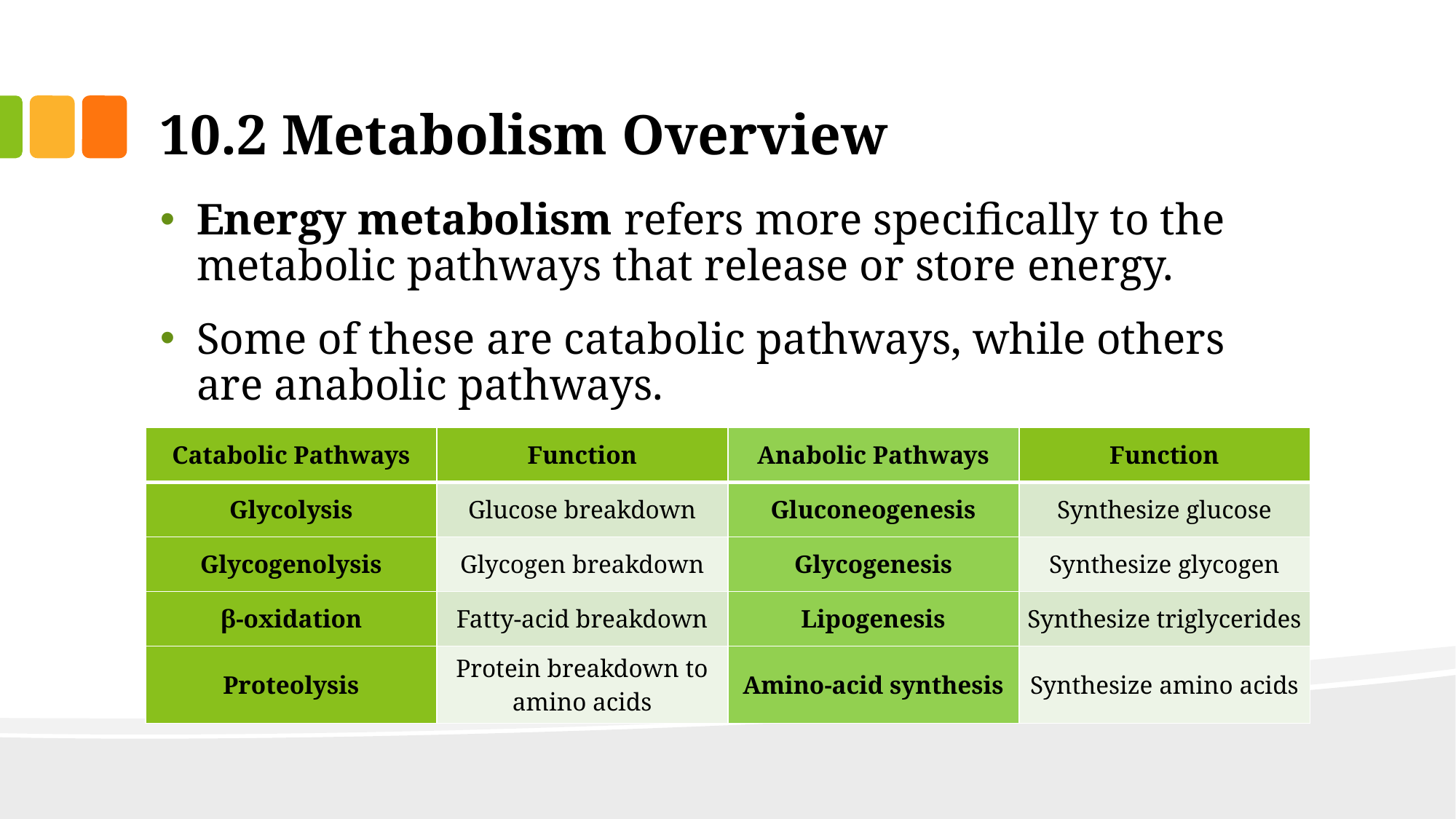

# 10.2 Metabolism Overview
Energy metabolism refers more specifically to the metabolic pathways that release or store energy.
Some of these are catabolic pathways, while others are anabolic pathways.

| Catabolic Pathways | Function | Anabolic Pathways | Function |
| --- | --- | --- | --- |
| Glycolysis | Glucose breakdown | Gluconeogenesis | Synthesize glucose |
| Glycogenolysis | Glycogen breakdown | Glycogenesis | Synthesize glycogen |
| β-oxidation | Fatty-acid breakdown | Lipogenesis | Synthesize triglycerides |
| Proteolysis | Protein breakdown to amino acids | Amino-acid synthesis | Synthesize amino acids |